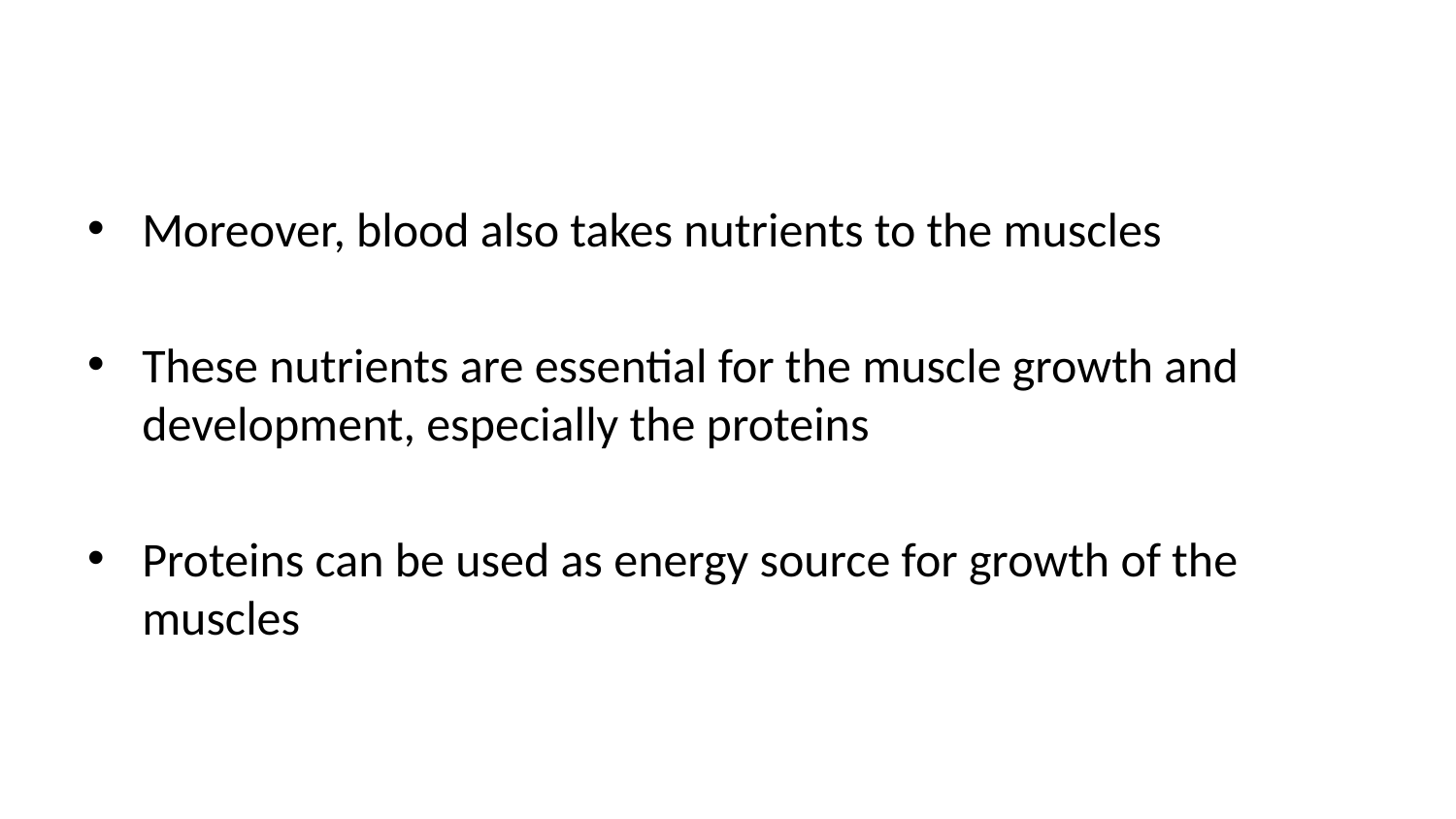

Moreover, blood also takes nutrients to the muscles

These nutrients are essential for the muscle growth and development, especially the proteins

Proteins can be used as energy source for growth of the muscles